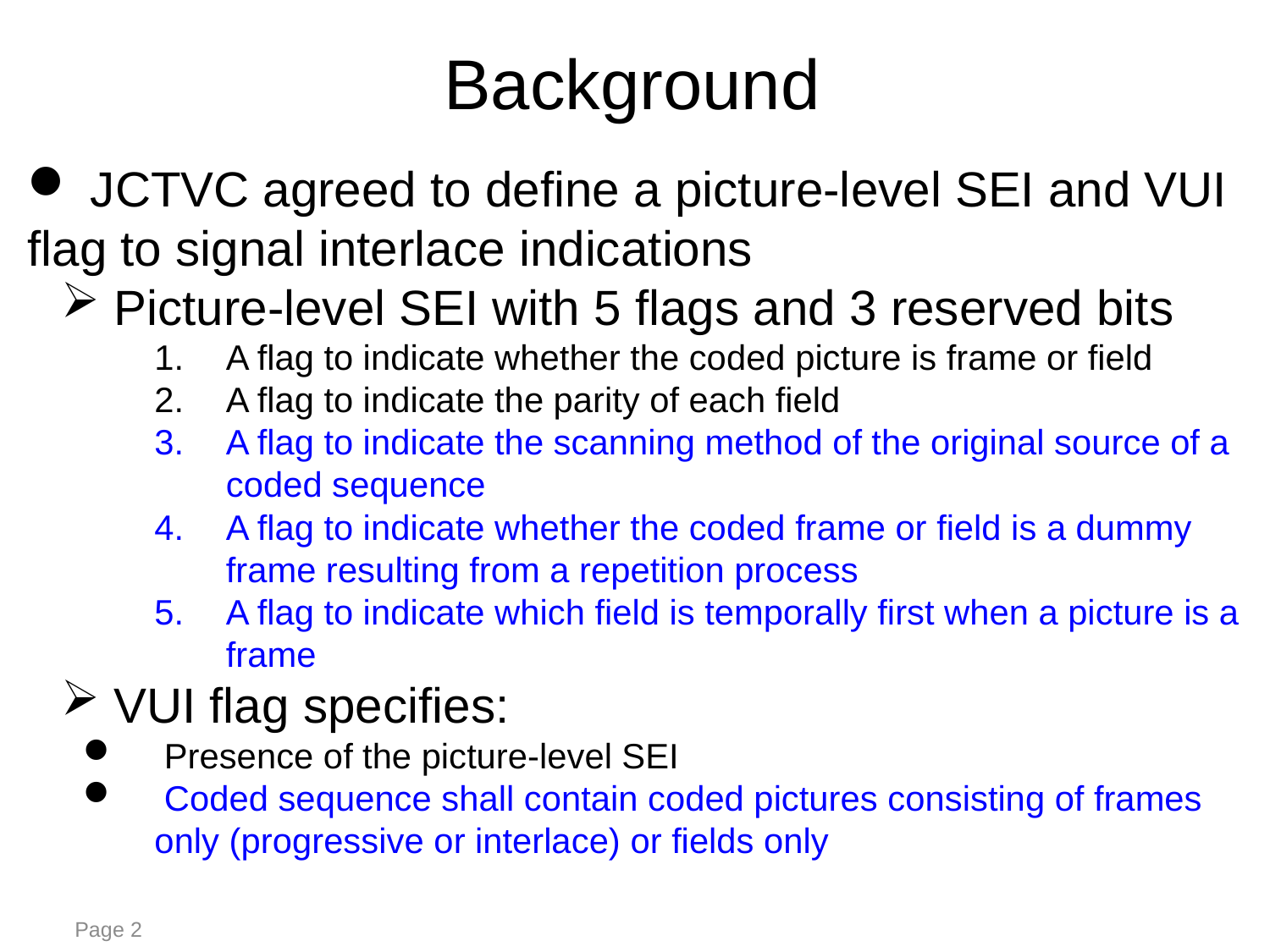

Background
 JCTVC agreed to define a picture-level SEI and VUI flag to signal interlace indications
 Picture-level SEI with 5 flags and 3 reserved bits
A flag to indicate whether the coded picture is frame or field
A flag to indicate the parity of each field
A flag to indicate the scanning method of the original source of a coded sequence
A flag to indicate whether the coded frame or field is a dummy frame resulting from a repetition process
A flag to indicate which field is temporally first when a picture is a frame
 VUI flag specifies:
 Presence of the picture-level SEI
 Coded sequence shall contain coded pictures consisting of frames only (progressive or interlace) or fields only
Page 2